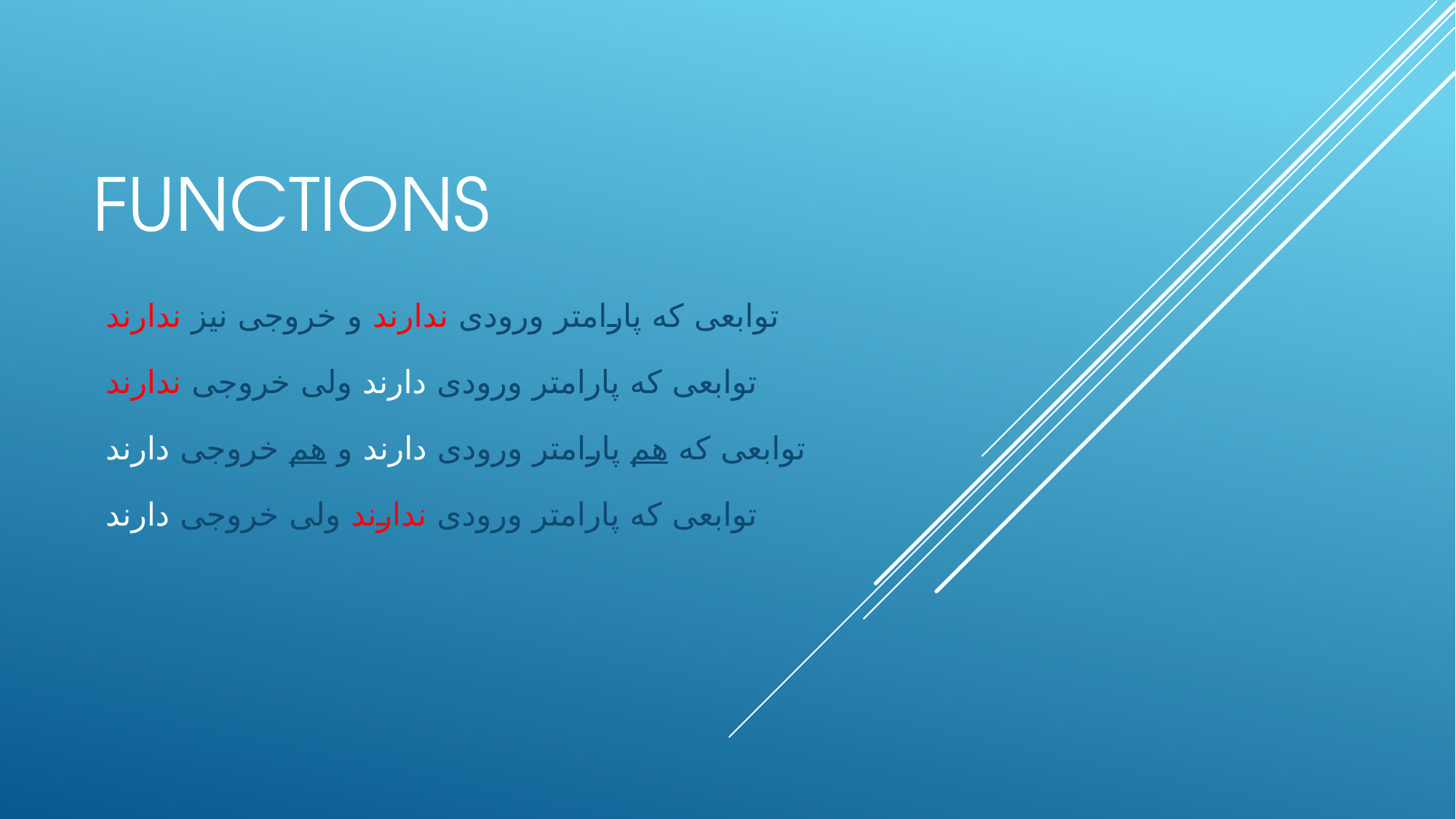

# Functions
توابعی که پارامتر ورودی ندارند و خروجی نیز ندارند
توابعی که پارامتر ورودی دارند ولی خروجی ندارند
توابعی که هم پارامتر ورودی دارند و هم خروجی دارند
توابعی که پارامتر ورودی ندارند ولی خروجی دارند